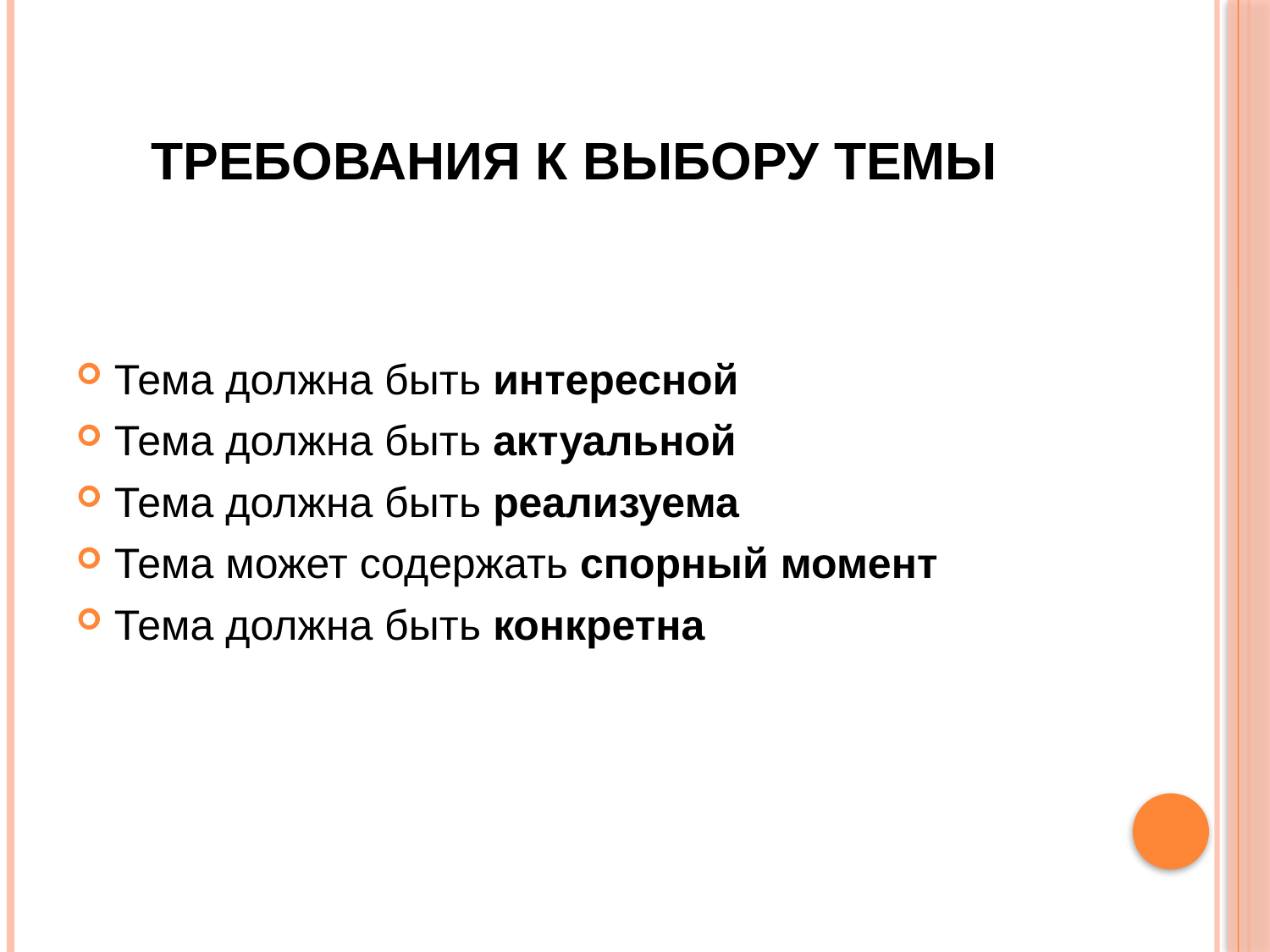

# требования к выбору темы
Тема должна быть интересной
Тема должна быть актуальной
Тема должна быть реализуема
Тема может содержать спорный момент
Тема должна быть конкретна